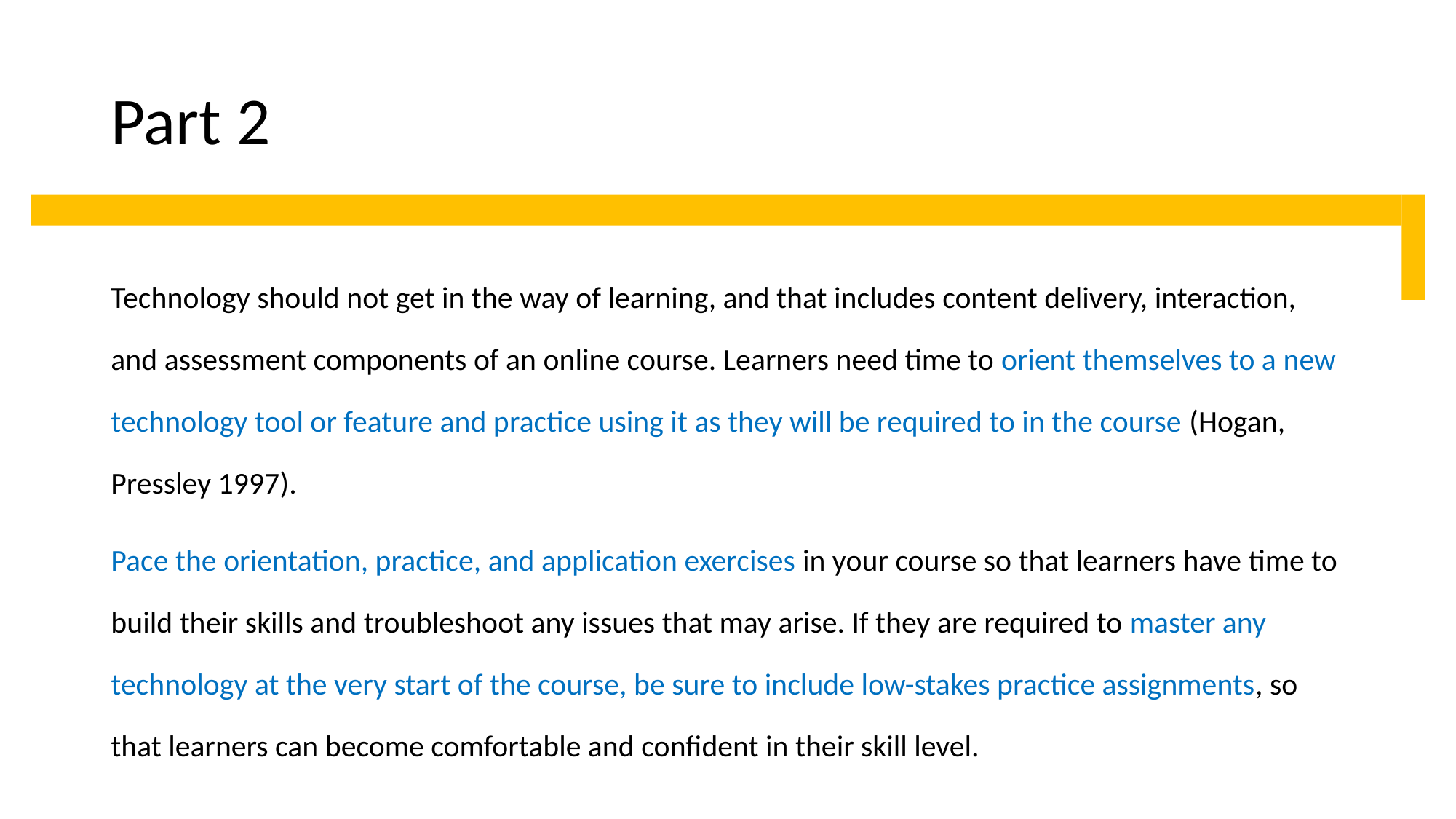

# Part 2

Technology should not get in the way of learning, and that includes content delivery, interaction, and assessment components of an online course. Learners need time to orient themselves to a new technology tool or feature and practice using it as they will be required to in the course (Hogan, Pressley 1997).
Pace the orientation, practice, and application exercises in your course so that learners have time to build their skills and troubleshoot any issues that may arise. If they are required to master any technology at the very start of the course, be sure to include low-stakes practice assignments, so that learners can become comfortable and confident in their skill level.